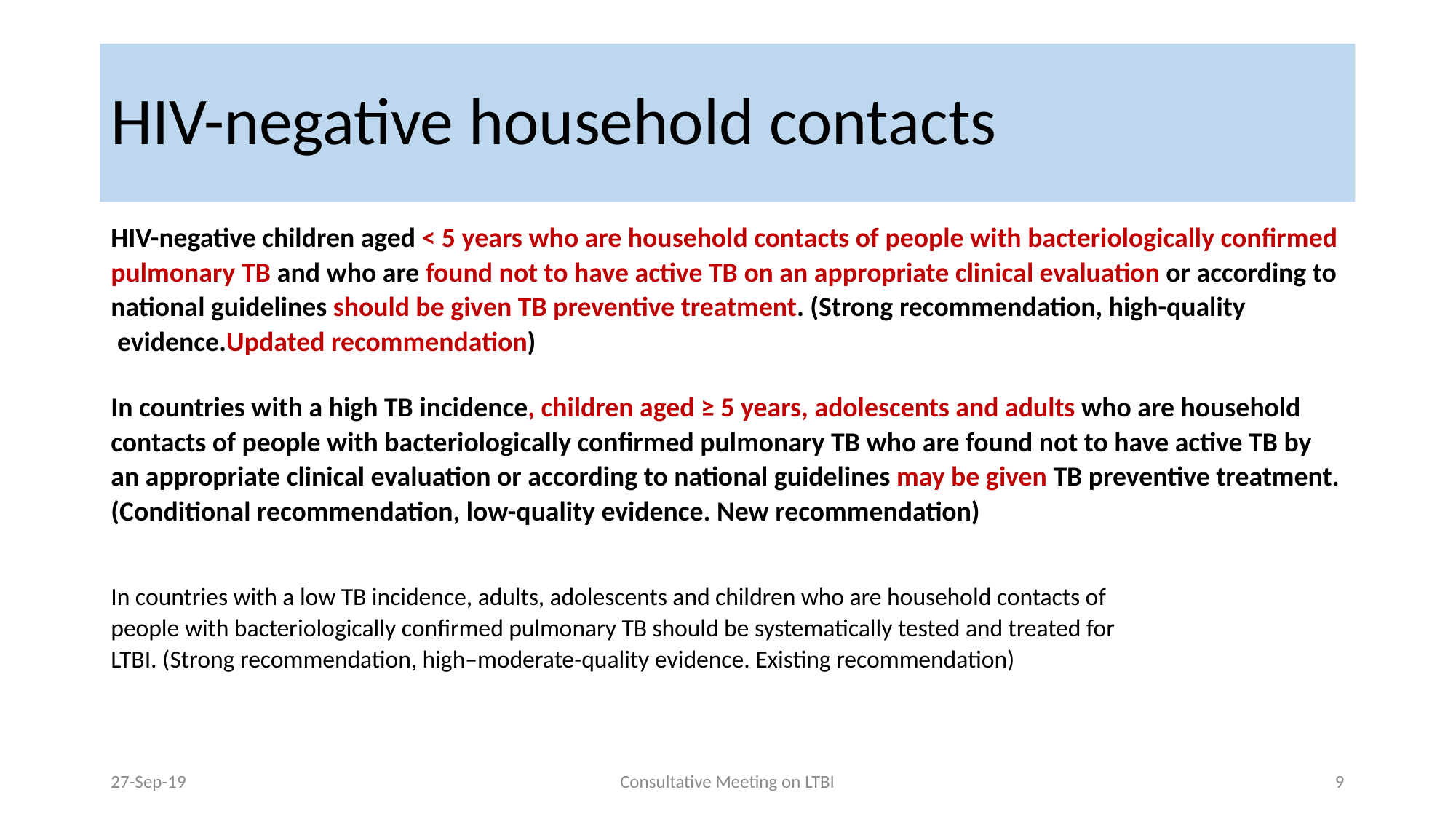

# HIV-negative household contacts
HIV-negative children aged < 5 years who are household contacts of people with bacteriologically confirmed
pulmonary TB and who are found not to have active TB on an appropriate clinical evaluation or according to
national guidelines should be given TB preventive treatment. (Strong recommendation, high-quality
 evidence.Updated recommendation)

In countries with a high TB incidence, children aged ≥ 5 years, adolescents and adults who are household
contacts of people with bacteriologically confirmed pulmonary TB who are found not to have active TB by
an appropriate clinical evaluation or according to national guidelines may be given TB preventive treatment.
(Conditional recommendation, low-quality evidence. New recommendation)

In countries with a low TB incidence, adults, adolescents and children who are household contacts of
people with bacteriologically confirmed pulmonary TB should be systematically tested and treated for
LTBI. (Strong recommendation, high–moderate-quality evidence. Existing recommendation)

27-Sep-19
Consultative Meeting on LTBI
9